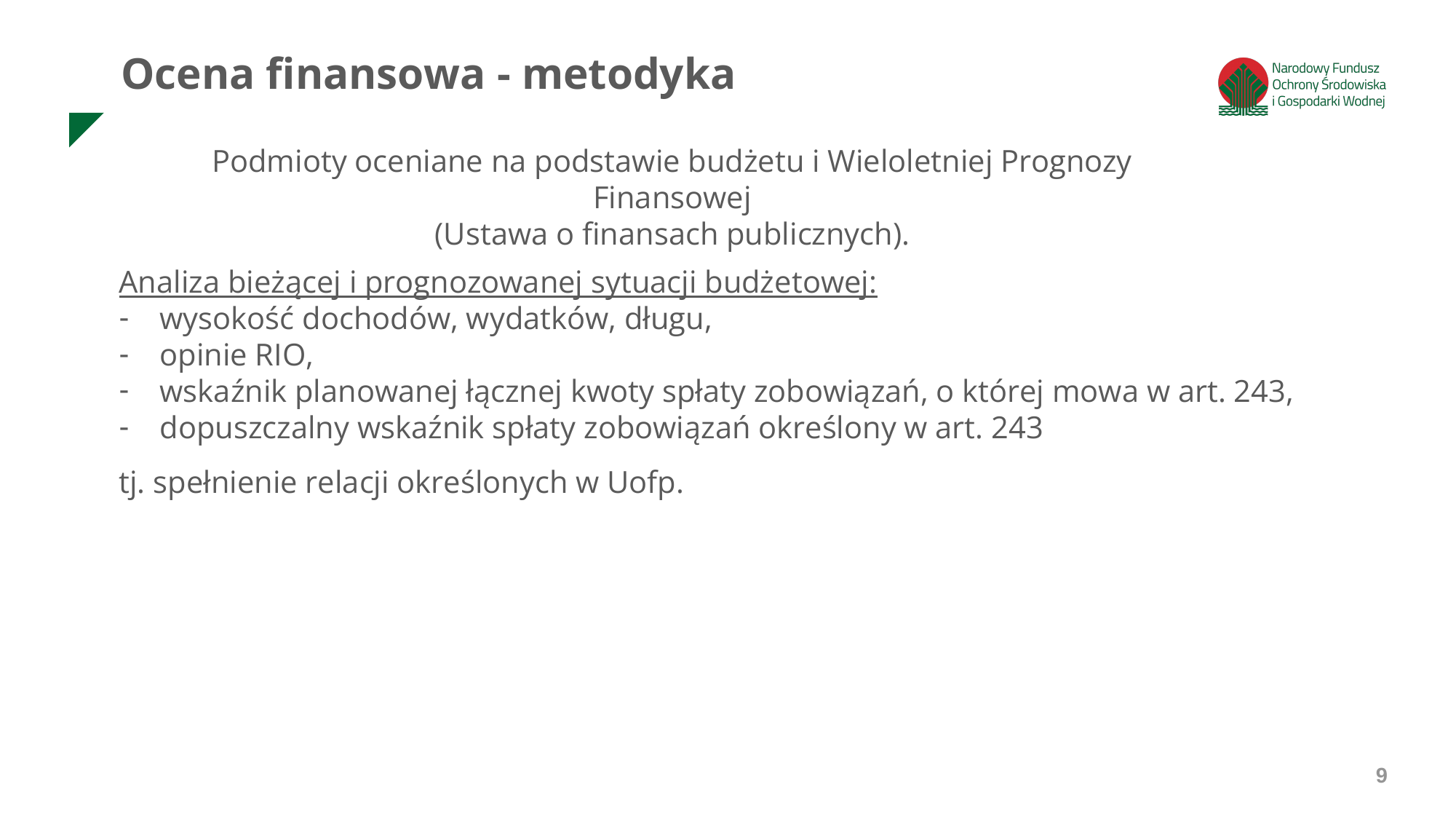

Ocena finansowa - metodyka
Podmioty oceniane na podstawie budżetu i Wieloletniej Prognozy Finansowej
(Ustawa o finansach publicznych).

Analiza bieżącej i prognozowanej sytuacji budżetowej:
wysokość dochodów, wydatków, długu,
opinie RIO,
wskaźnik planowanej łącznej kwoty spłaty zobowiązań, o której mowa w art. 243,
dopuszczalny wskaźnik spłaty zobowiązań określony w art. 243
tj. spełnienie relacji określonych w Uofp.